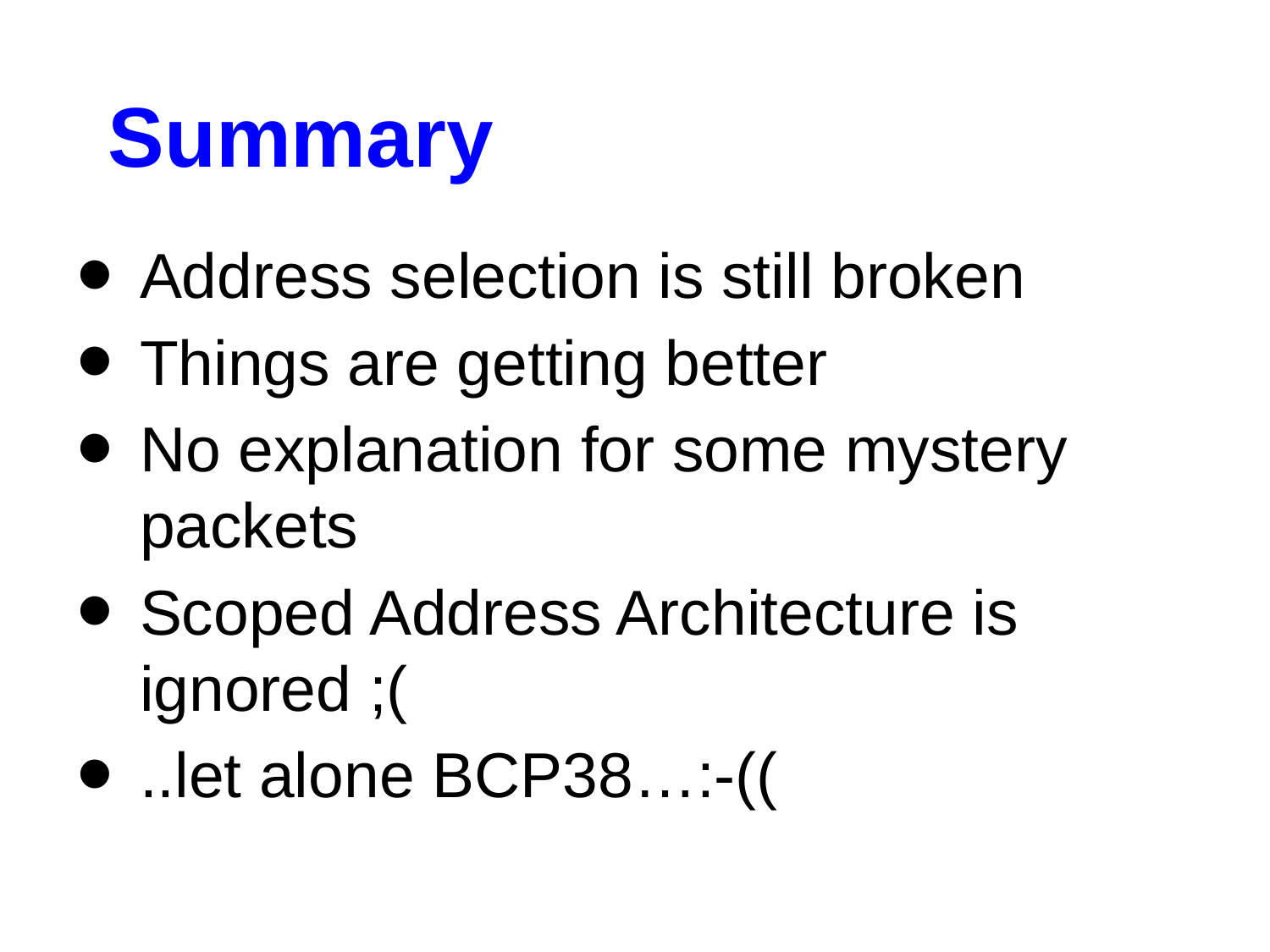

# Summary
Address selection is still broken
Things are getting better
No explanation for some mystery packets
Scoped Address Architecture is ignored ;(
..let alone BCP38…:-((